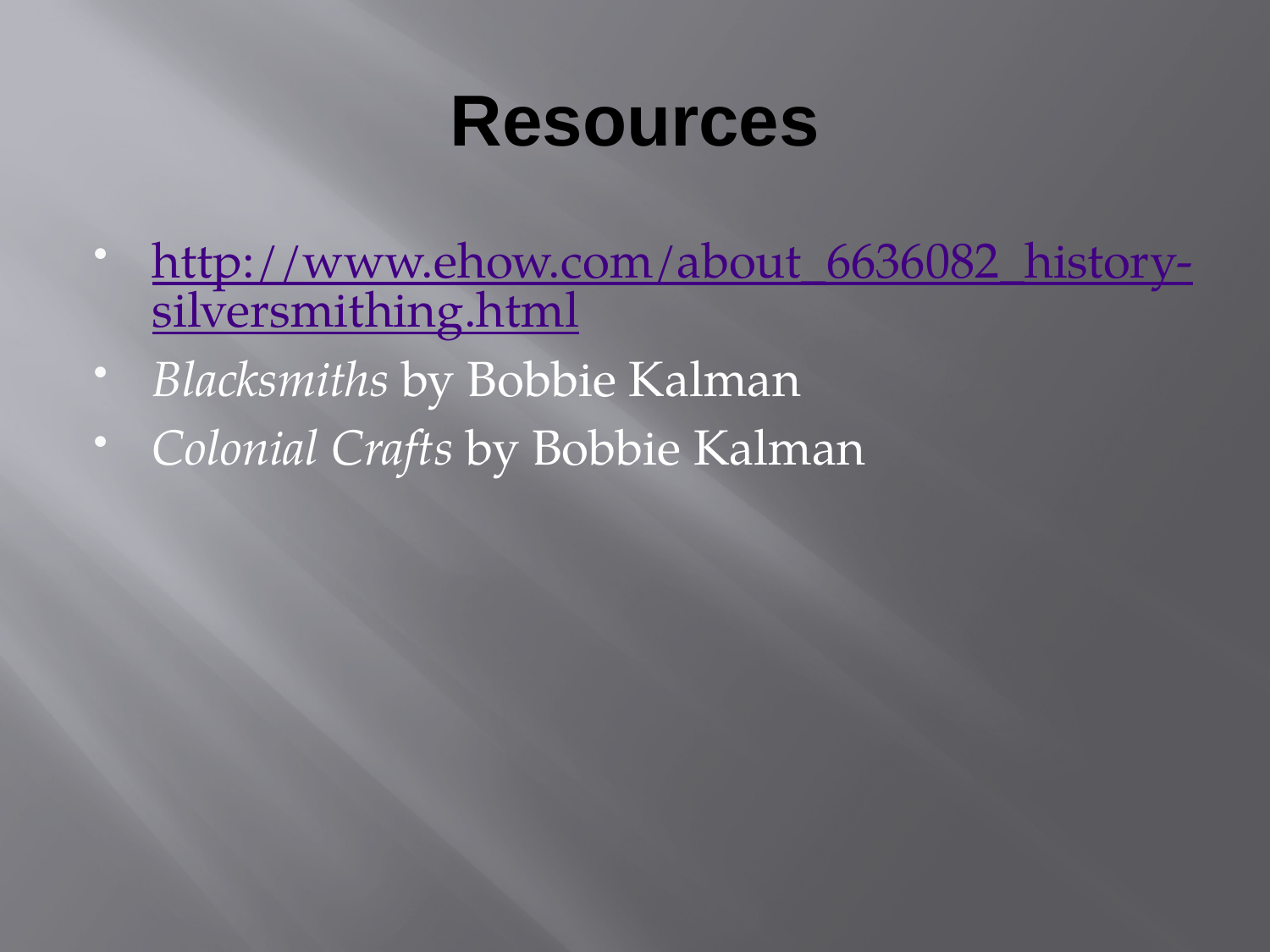

# Resources
http://www.ehow.com/about_6636082_history-silversmithing.html
Blacksmiths by Bobbie Kalman
Colonial Crafts by Bobbie Kalman